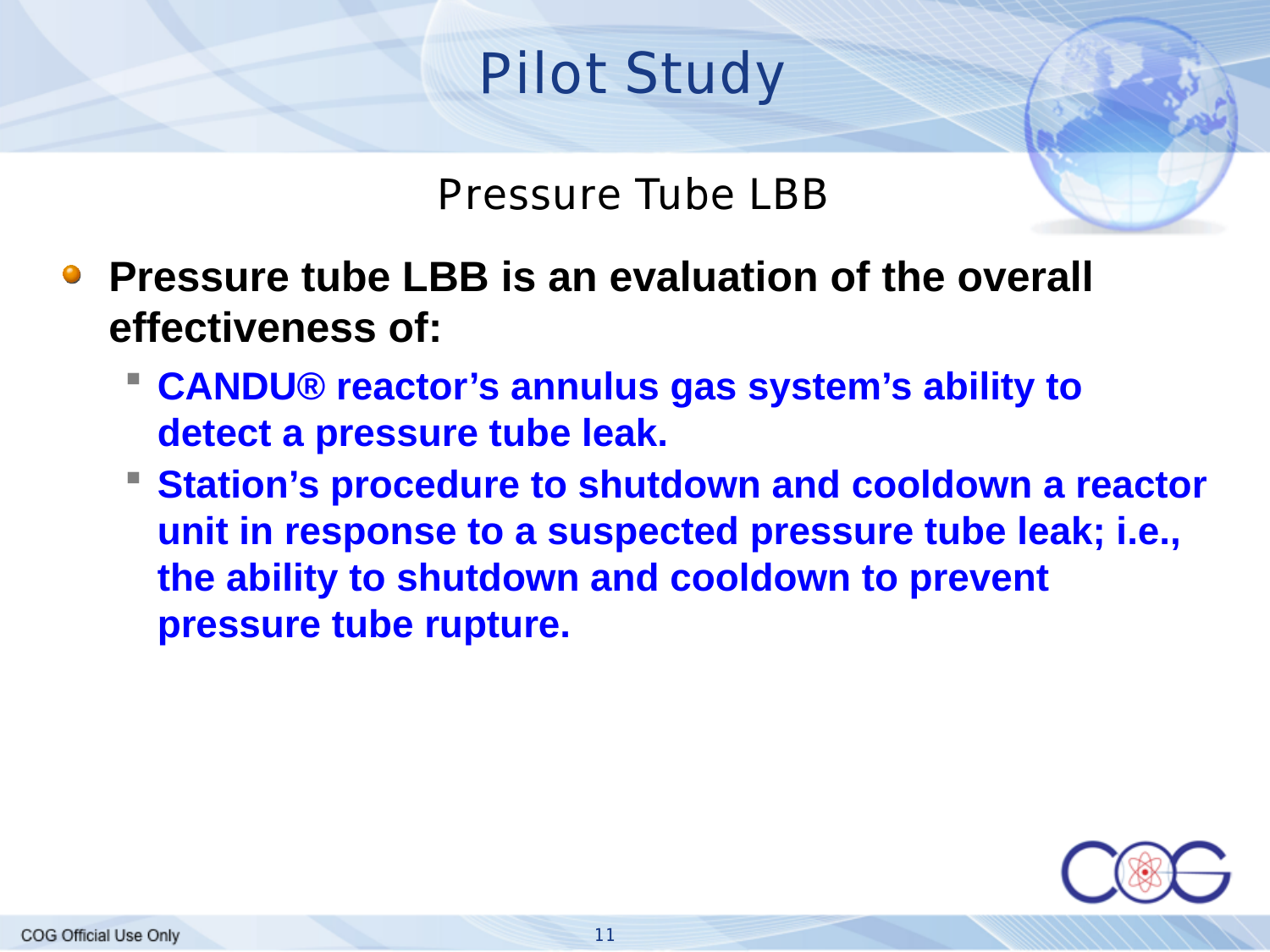

Pilot Study
Pressure Tube LBB
Pressure tube LBB is an evaluation of the overall effectiveness of:
CANDU® reactor’s annulus gas system’s ability to detect a pressure tube leak.
Station’s procedure to shutdown and cooldown a reactor unit in response to a suspected pressure tube leak; i.e., the ability to shutdown and cooldown to prevent pressure tube rupture.